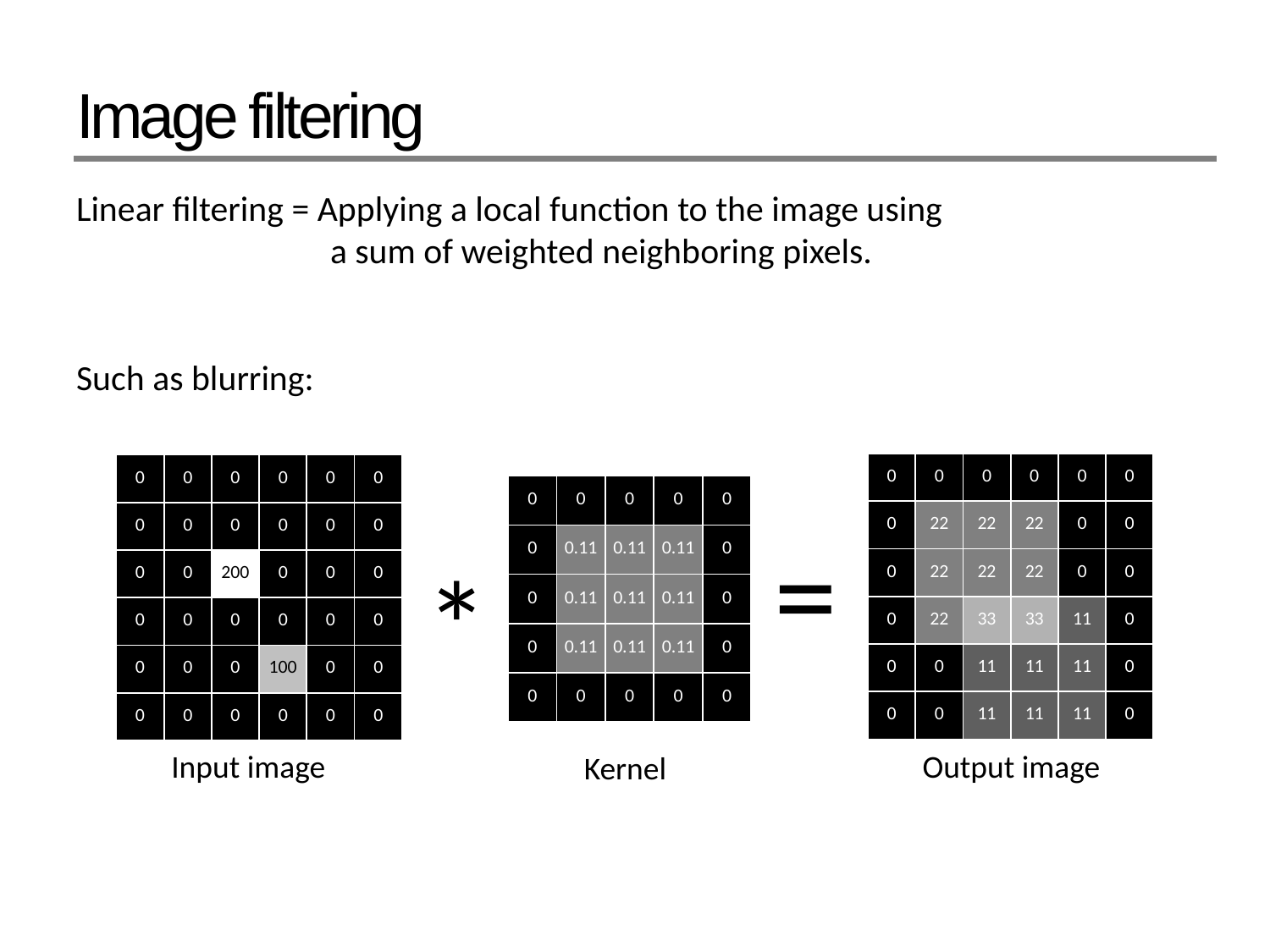

# Image filtering
Linear filtering = Applying a local function to the image using 		a sum of weighted neighboring pixels.

Such as blurring:
| 0 | 0 | 0 | 0 | 0 | 0 |
| --- | --- | --- | --- | --- | --- |
| 0 | 22 | 22 | 22 | 0 | 0 |
| 0 | 22 | 22 | 22 | 0 | 0 |
| 0 | 22 | 33 | 33 | 11 | 0 |
| 0 | 0 | 11 | 11 | 11 | 0 |
| 0 | 0 | 11 | 11 | 11 | 0 |
| 0 | 0 | 0 | 0 | 0 | 0 |
| --- | --- | --- | --- | --- | --- |
| 0 | 0 | 0 | 0 | 0 | 0 |
| 0 | 0 | 200 | 0 | 0 | 0 |
| 0 | 0 | 0 | 0 | 0 | 0 |
| 0 | 0 | 0 | 100 | 0 | 0 |
| 0 | 0 | 0 | 0 | 0 | 0 |
| 0 | 0 | 0 | 0 | 0 |
| --- | --- | --- | --- | --- |
| 0 | 0.11 | 0.11 | 0.11 | 0 |
| 0 | 0.11 | 0.11 | 0.11 | 0 |
| 0 | 0.11 | 0.11 | 0.11 | 0 |
| 0 | 0 | 0 | 0 | 0 |
=
*
Input image
Output image
Kernel